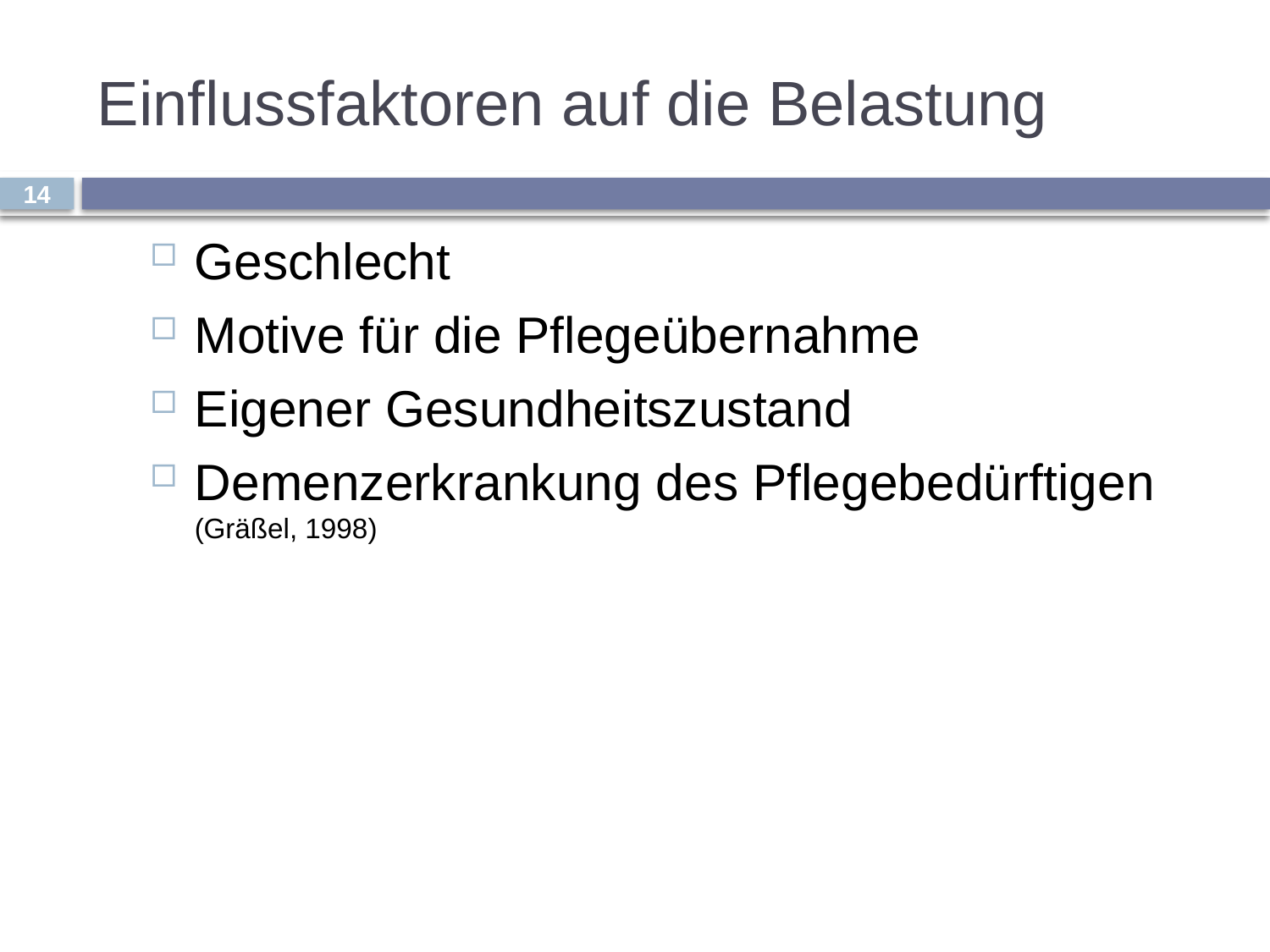

# Einflussfaktoren auf die Belastung
14
Geschlecht
Motive für die Pflegeübernahme
Eigener Gesundheitszustand
Demenzerkrankung des Pflegebedürftigen (Gräßel, 1998)